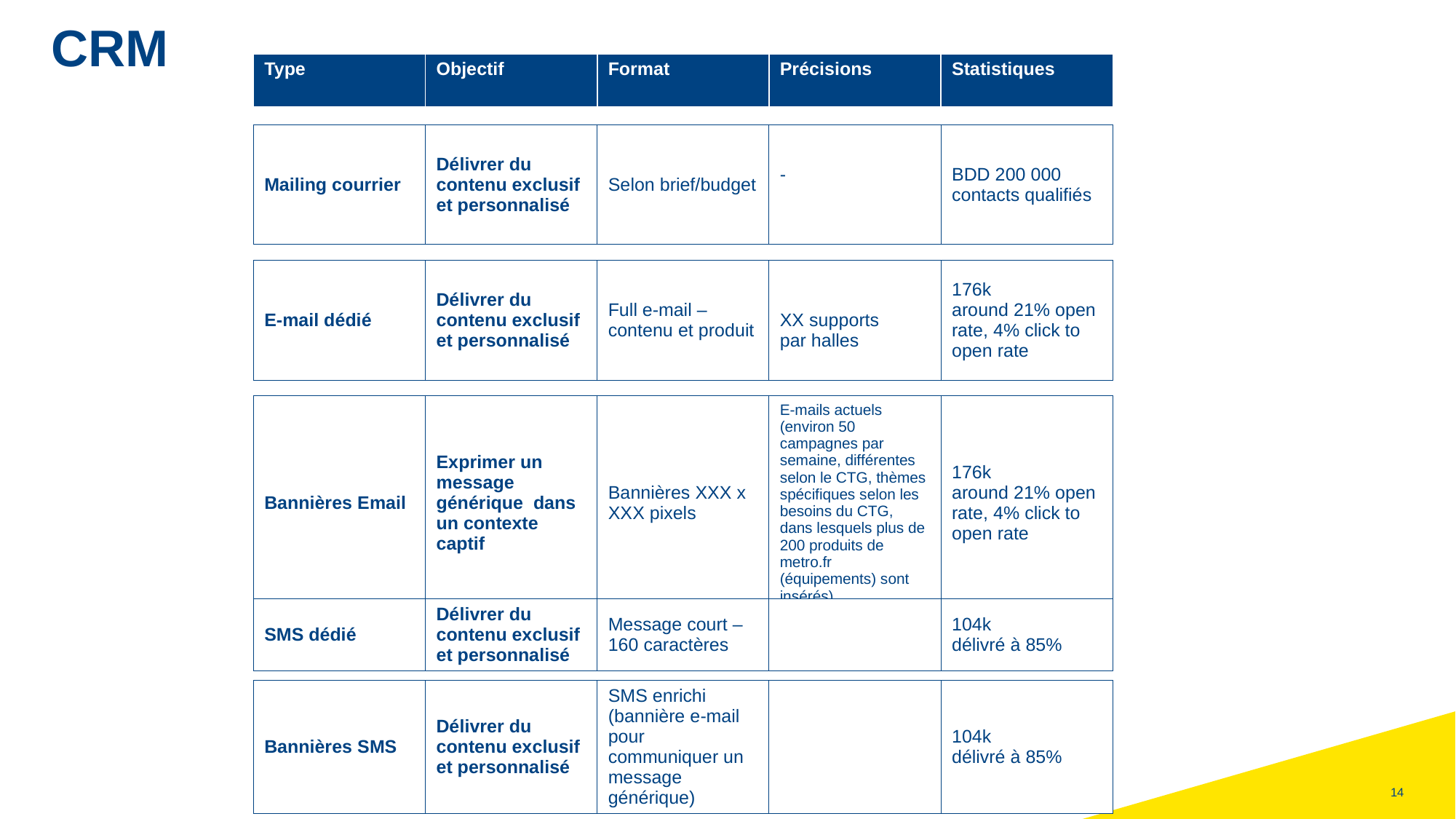

# CRM
| Type | Objectif | Format | Précisions | Statistiques |
| --- | --- | --- | --- | --- |
| Mailing courrier | Délivrer du contenu exclusif et personnalisé | Selon brief/budget | - | BDD 200 000 contacts qualifiés |
| --- | --- | --- | --- | --- |
| E-mail dédié | Délivrer du contenu exclusif et personnalisé | Full e-mail – contenu et produit | XX supports par halles | 176k around 21% open rate, 4% click to open rate |
| --- | --- | --- | --- | --- |
| Bannières Email | Exprimer un message générique dans un contexte captif | Bannières XXX x XXX pixels | E-mails actuels (environ 50 campagnes par semaine, différentes selon le CTG, thèmes spécifiques selon les besoins du CTG, dans lesquels plus de 200 produits de metro.fr (équipements) sont insérés) | 176k around 21% open rate, 4% click to open rate |
| --- | --- | --- | --- | --- |
| SMS dédié | Délivrer du contenu exclusif et personnalisé | Message court – 160 caractères |  | 104k délivré à 85% |
| --- | --- | --- | --- | --- |
| Bannières SMS | Délivrer du contenu exclusif et personnalisé | SMS enrichi (bannière e-mail pour communiquer un message générique) |  | 104k délivré à 85% |
| --- | --- | --- | --- | --- |
14